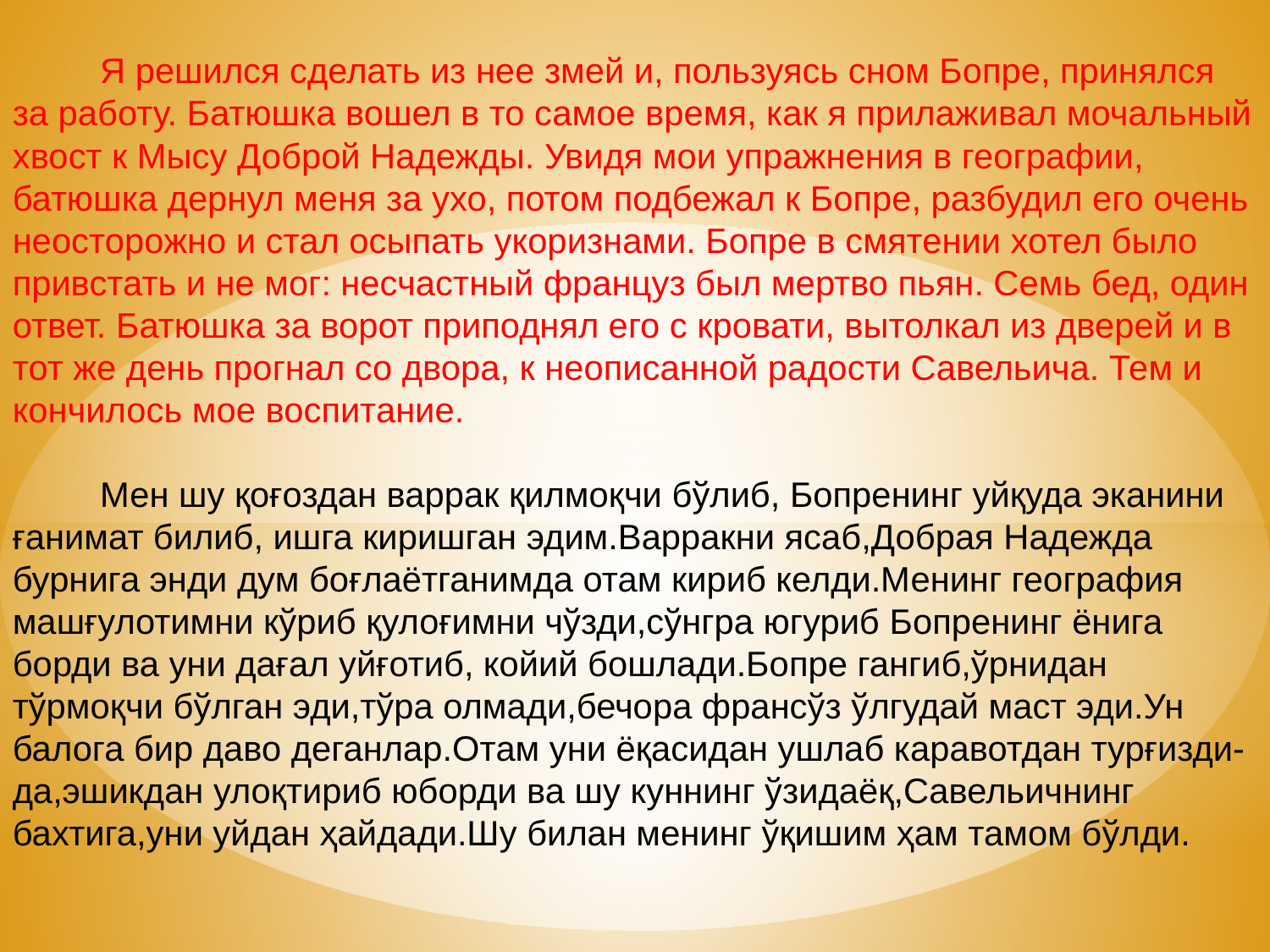

Я решился сделать из нее змей и, пользуясь сном Бопре, принялся за работу. Батюшка вошел в то самое время, как я прилаживал мочальный хвост к Мысу Доброй Надежды. Увидя мои упражнения в географии, батюшка дернул меня за ухо, потом подбежал к Бопре, разбудил его очень неосторожно и стал осыпать укоризнами. Бопре в смятении хотел было привстать и не мог: несчастный француз был мертво пьян. Семь бед, один ответ. Батюшка за ворот приподнял его с кровати, вытолкал из дверей и в тот же день прогнал со двора, к неописанной радости Савельича. Тем и кончилось мое воспитание.

         Мен шу қоғоздан варрак қилмоқчи бўлиб, Бопренинг уйқуда эканини ғанимат билиб, ишга киришган эдим.Варракни ясаб,Добрая Надежда бурнига энди дум боғлаётганимда отам кириб келди.Менинг география машғулотимни кўриб қулоғимни чўзди,сўнгра югуриб Бопренинг ёнига борди ва уни дағал уйғотиб, койий бошлади.Бопре гангиб,ўрнидан тўрмоқчи бўлган эди,тўра олмади,бечора франсўз ўлгудай маст эди.Ун балога бир даво деганлар.Отам уни ёқасидан ушлаб каравотдан турғизди-да,эшикдан улоқтириб юборди ва шу куннинг ўзидаёқ,Савельичнинг бахтига,уни уйдан ҳайдади.Шу билан менинг ўқишим ҳам тамом бўлди.